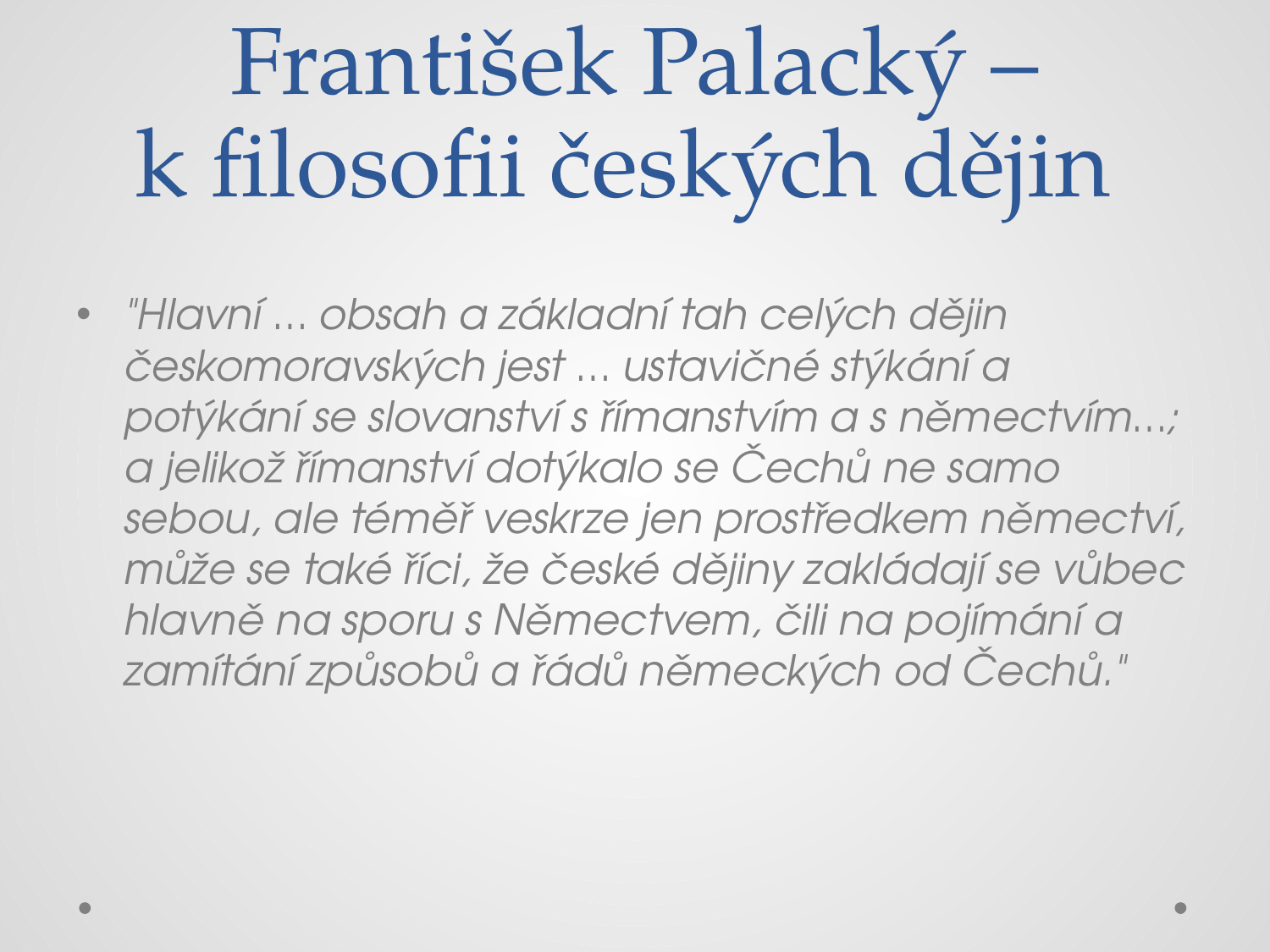

# František Palacký – k filosofii českých dějin

"Hlavní … obsah a základní tah celých dějin českomoravských jest … ustavičné stýkání a potýkání se slovanství s římanstvím a s němectvím…; a jelikož římanství dotýkalo se Čechů ne samo sebou, ale téměř veskrze jen prostředkem němectví, může se také říci, že české dějiny zakládají se vůbec hlavně na sporu s Němectvem, čili na pojímání a zamítání způsobů a řádů německých od Čechů."